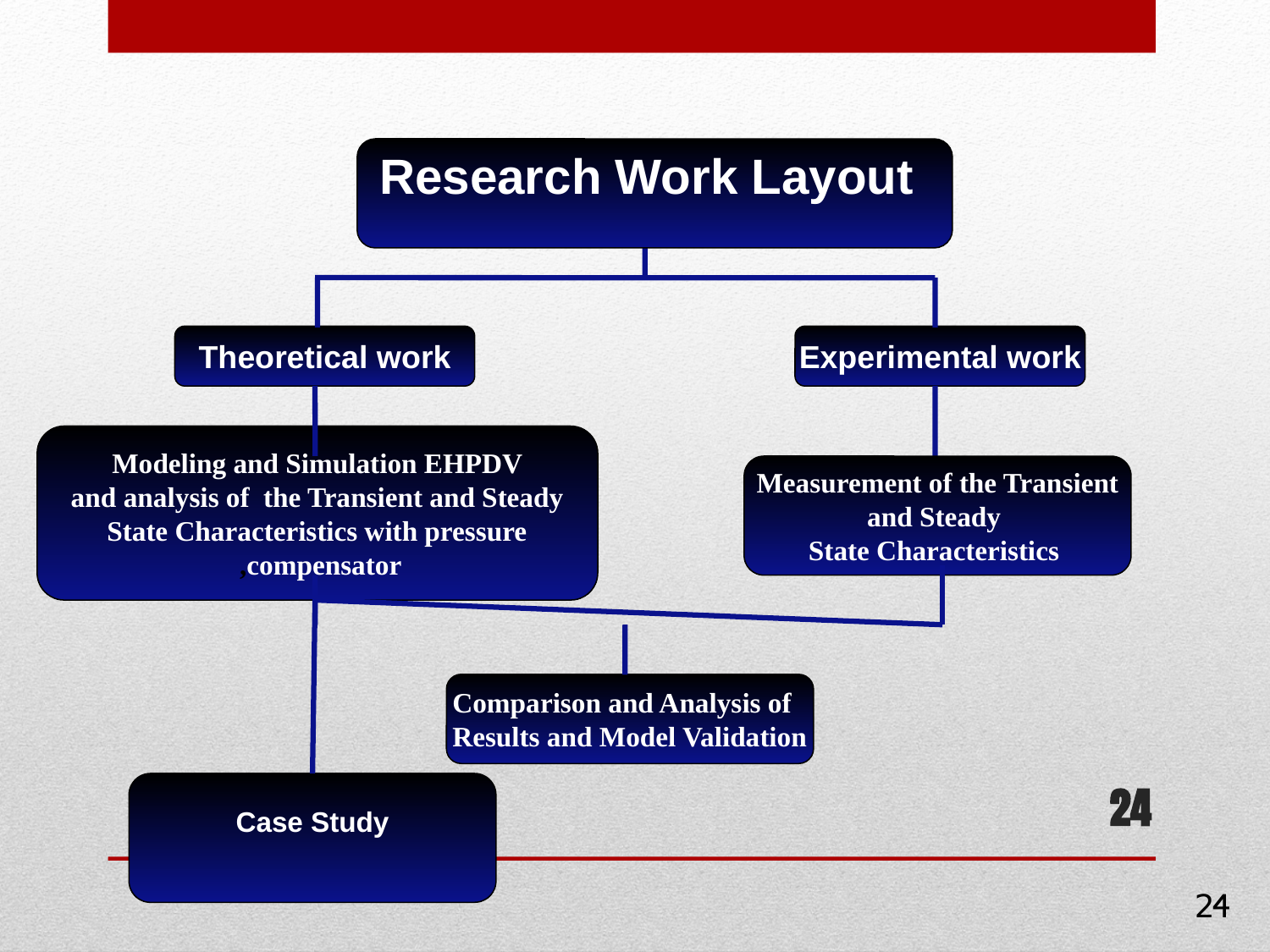

Research Work Layout

Theoretical work
Experimental work

Modeling and Simulation EHPDV
and analysis of  the Transient and Steady
 State Characteristics with pressure
compensator,
Measurement of the Transient
 and Steady
 State Characteristics

Comparison and Analysis of
Results and Model Validation

Case Study

24
24